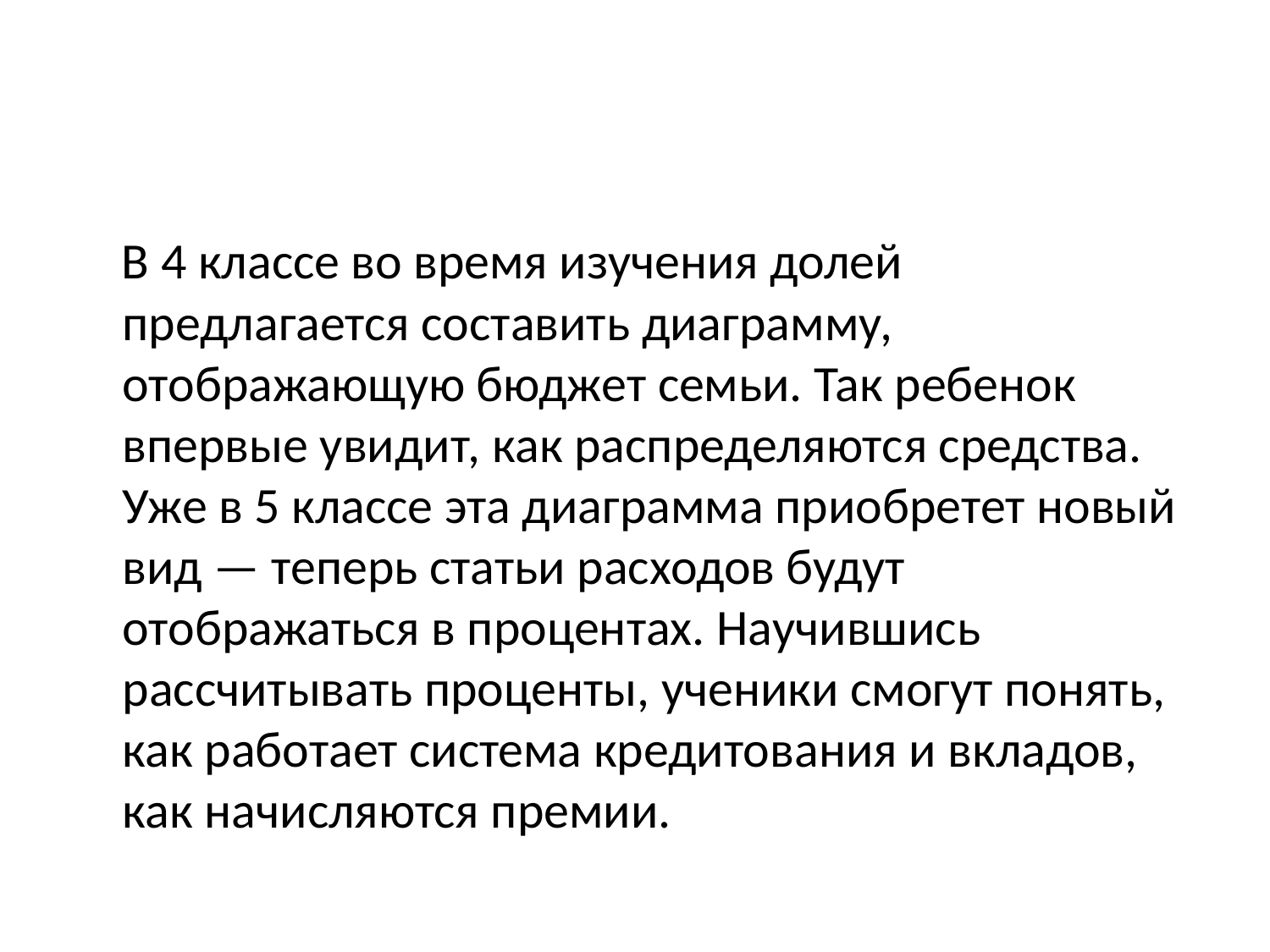

#
    В 4 классе во время изучения долей предлагается составить диаграмму, отображающую бюджет семьи. Так ребенок впервые увидит, как распределяются средства. Уже в 5 классе эта диаграмма приобретет новый вид — теперь статьи расходов будут отображаться в процентах. Научившись рассчитывать проценты, ученики смогут понять, как работает система кредитования и вкладов, как начисляются премии.